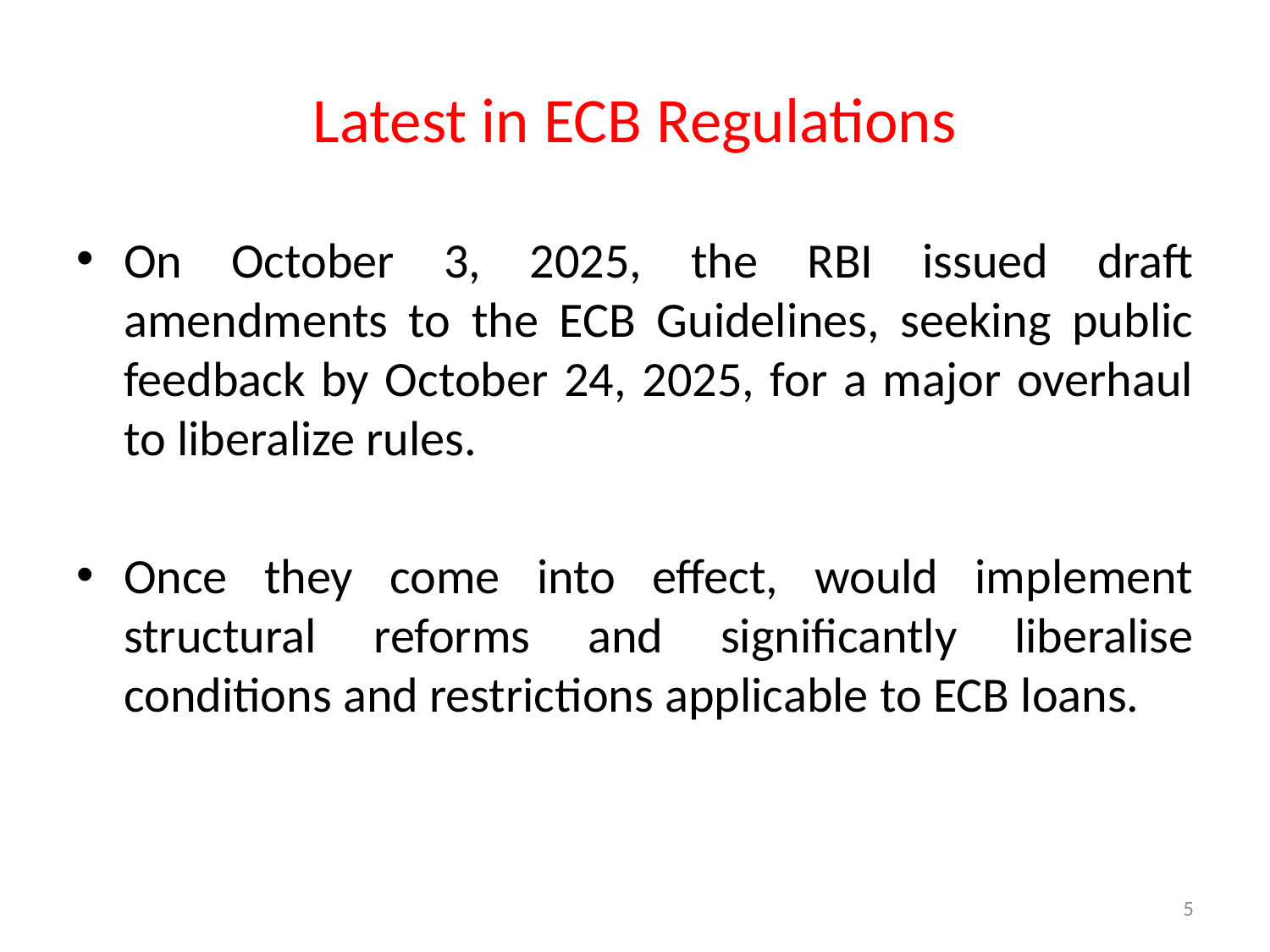

# Latest in ECB Regulations
On October 3, 2025, the RBI issued draft amendments to the ECB Guidelines, seeking public feedback by October 24, 2025, for a major overhaul to liberalize rules.

Once they come into effect, would implement structural reforms and significantly liberalise conditions and restrictions applicable to ECB loans.

5